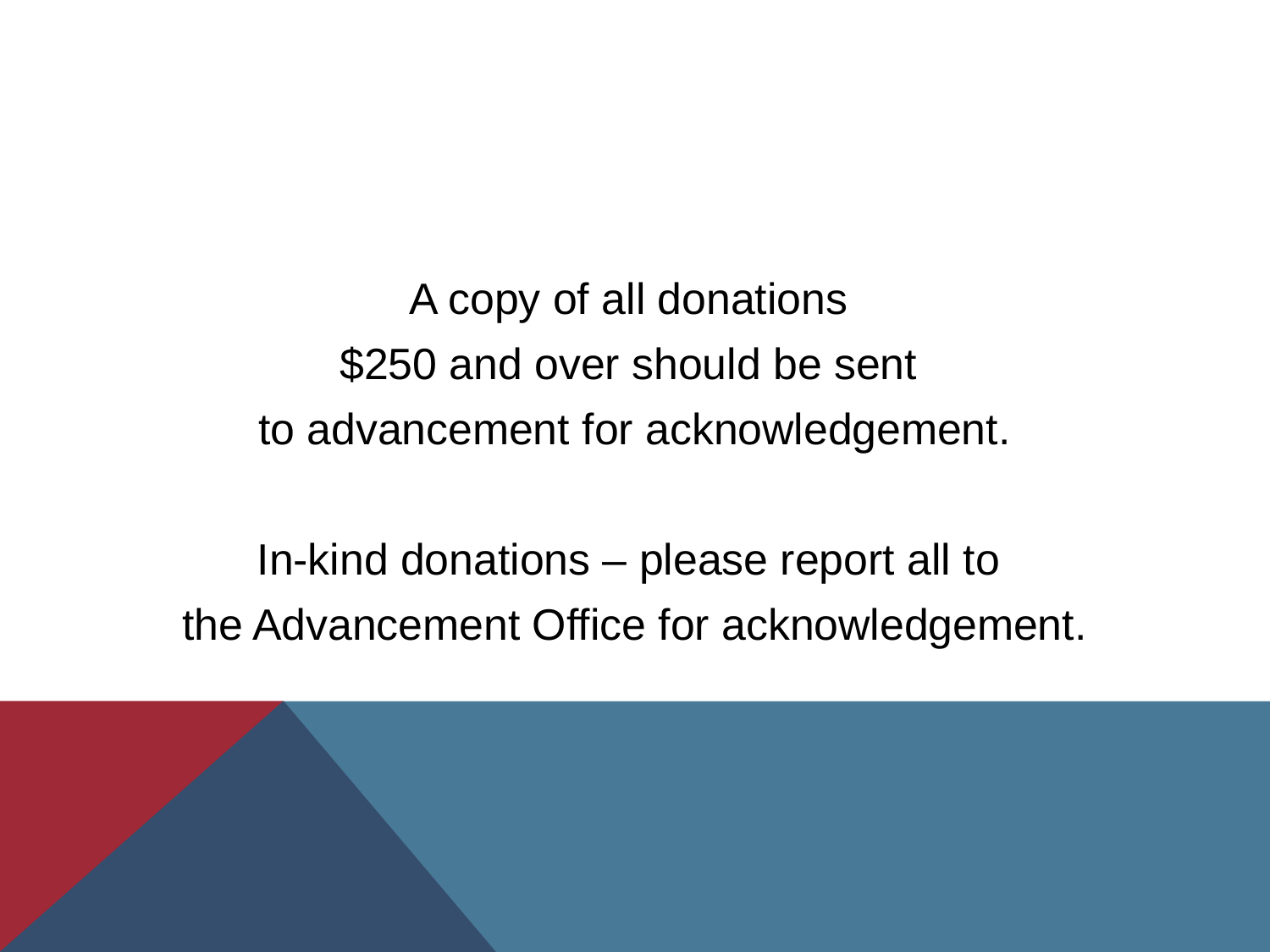

A copy of all donations
$250 and over should be sent
to advancement for acknowledgement.

In-kind donations – please report all to
the Advancement Office for acknowledgement.